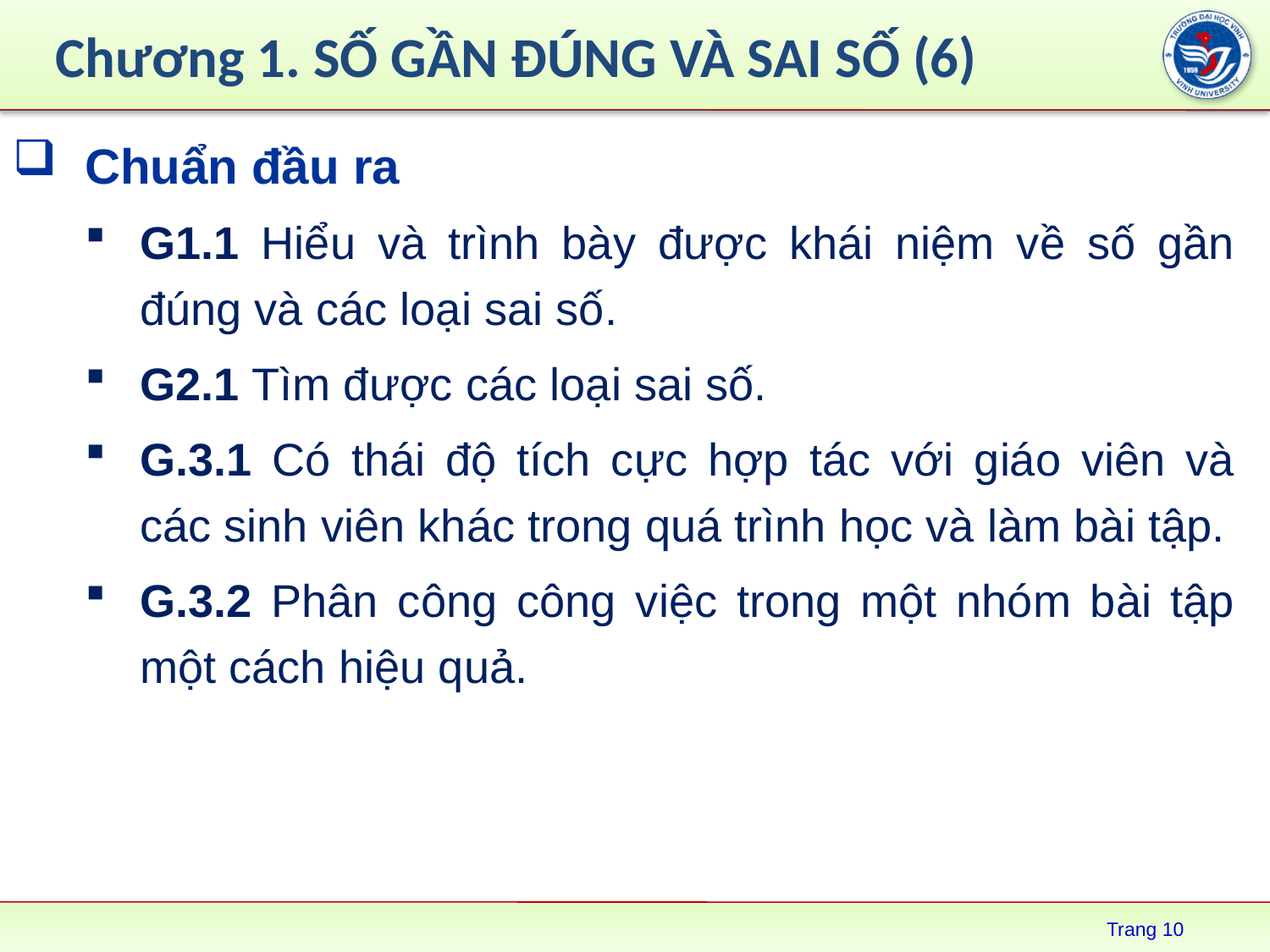

# Chương 1. SỐ GẦN ĐÚNG VÀ SAI SỐ (6)
Chuẩn đầu ra
G1.1 Hiểu và trình bày được khái niệm về số gần đúng và các loại sai số.
G2.1 Tìm được các loại sai số.
G.3.1 Có thái độ tích cực hợp tác với giáo viên và các sinh viên khác trong quá trình học và làm bài tập.
G.3.2 Phân công công việc trong một nhóm bài tập một cách hiệu quả.